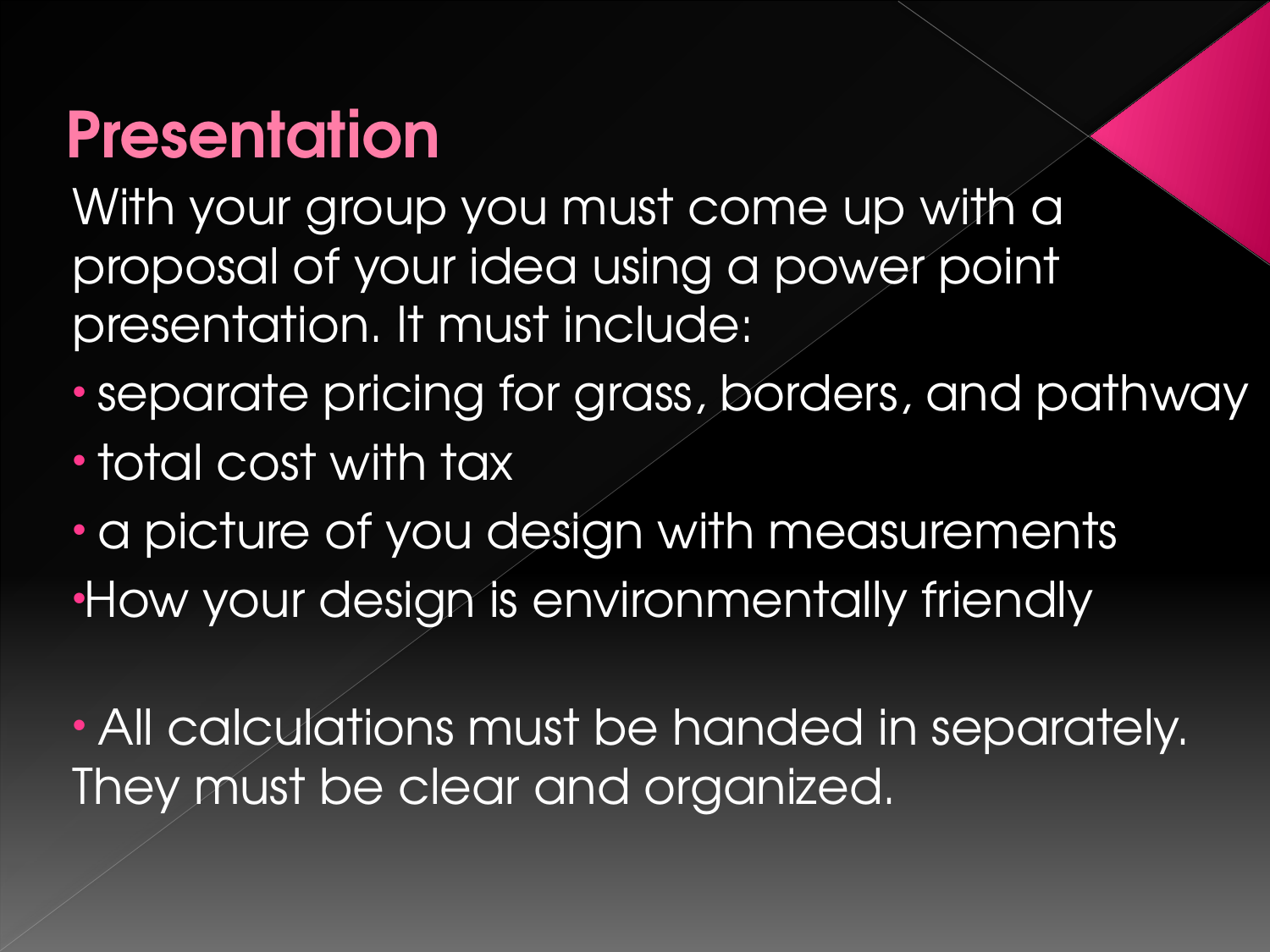

# Presentation
With your group you must come up with a proposal of your idea using a power point presentation. It must include:
 separate pricing for grass, borders, and pathway
 total cost with tax
 a picture of you design with measurements
How your design is environmentally friendly
 All calculations must be handed in separately. They must be clear and organized.